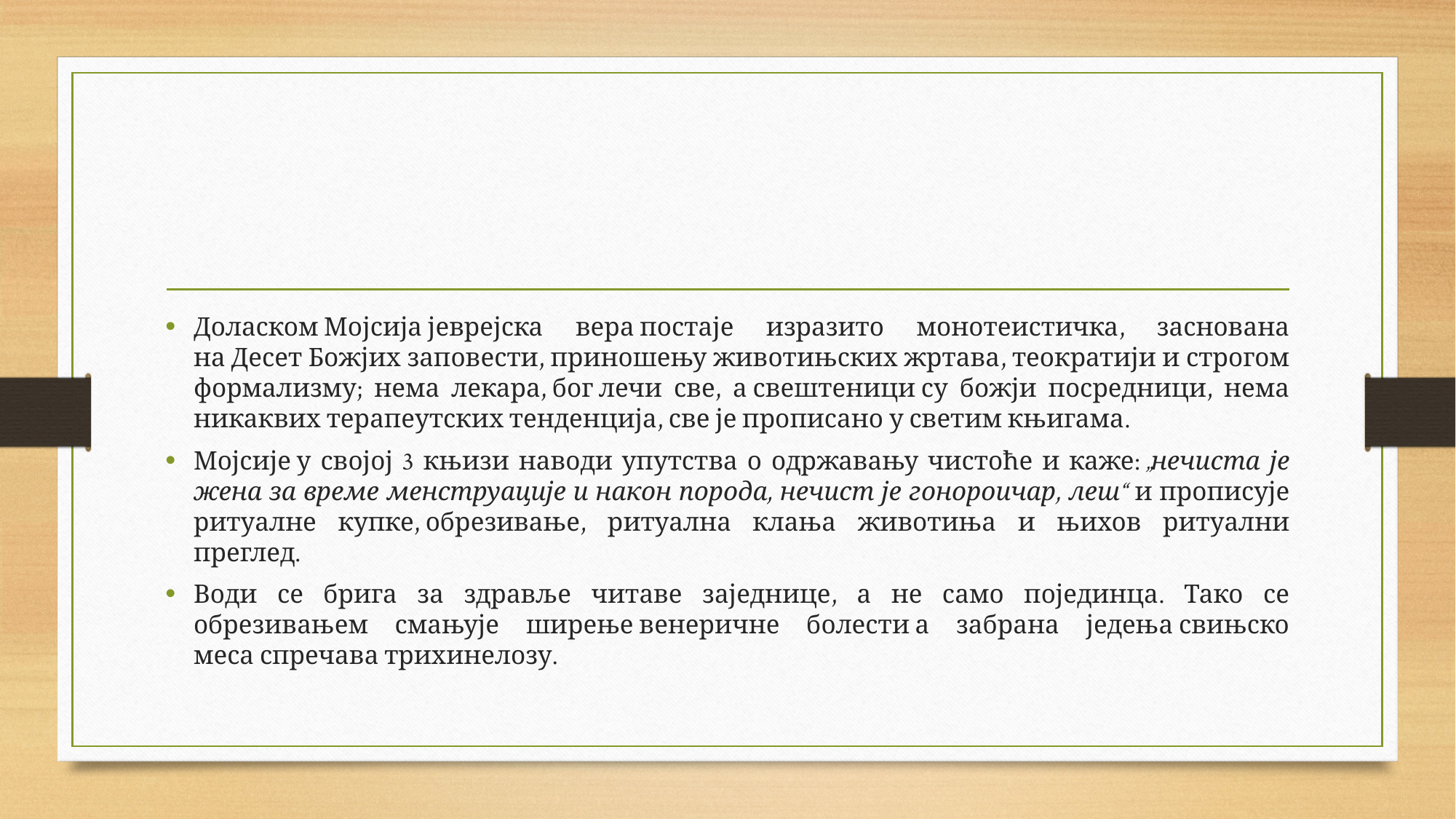

Доласком Мојсија јеврејска вера постаје изразито монотеистичка, заснована на Десет Божјих заповести, приношењу животињских жртава, теократији и строгом формализму; нема лекара, бог лечи све, а свештеници су божји посредници, нема никаквих терапеутских тенденција, све је прописано у светим књигама.
Мојсије у својој 3 књизи наводи упутства о одржавању чистоће и каже: „нечиста је жена за време менструације и након порода, нечист је гонороичар, леш“ и прописује ритуалне купке, обрезивање, ритуална клања животиња и њихов ритуални преглед.
Води се брига за здравље читаве заједнице, а не само појединца. Тако се обрезивањем смањује ширење венеричне болести а забрана једења свињско меса спречава трихинелозу.